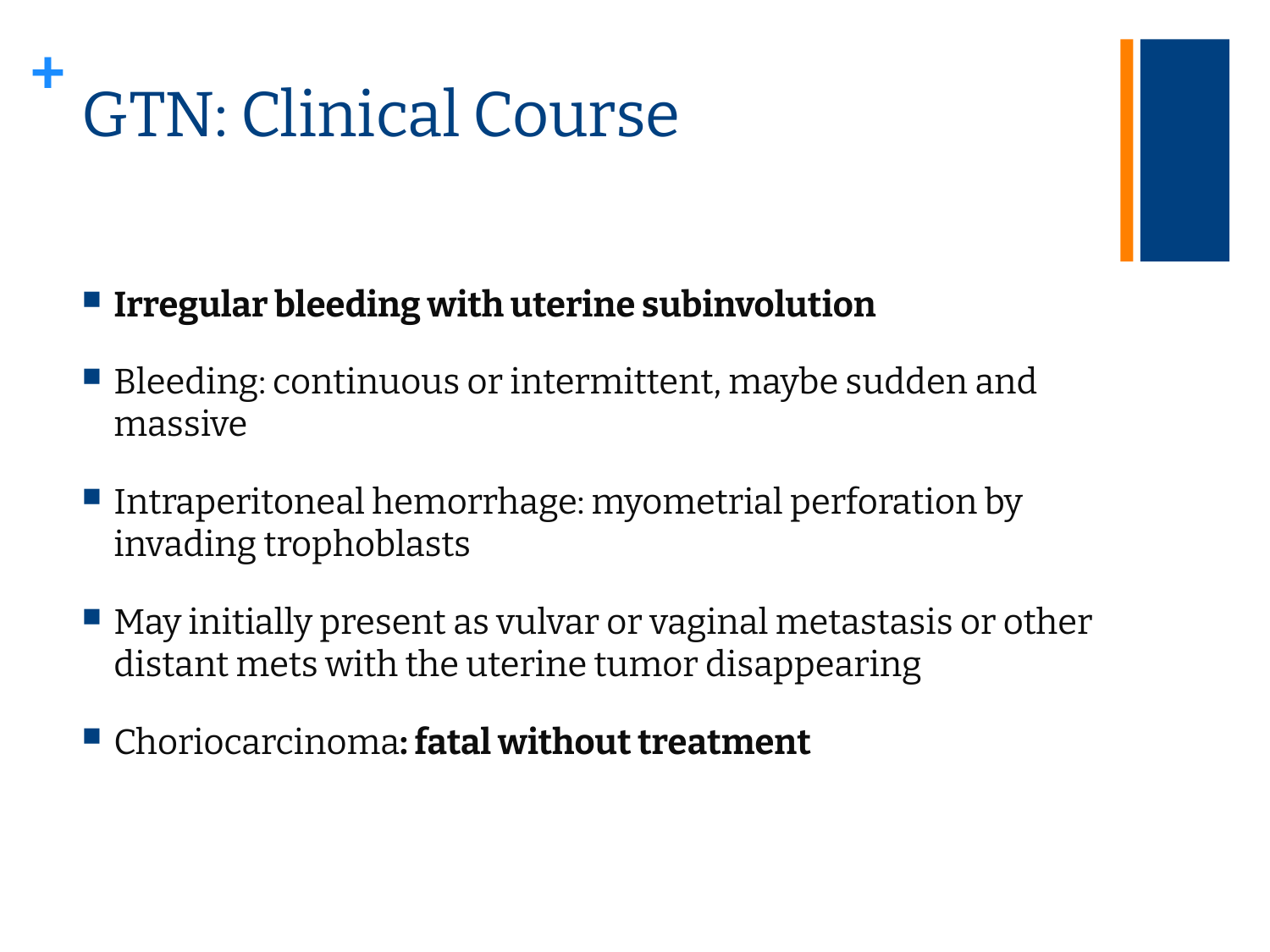

# GTN: Clinical Course
Irregular bleeding with uterine subinvolution
Bleeding: continuous or intermittent, maybe sudden and massive
Intraperitoneal hemorrhage: myometrial perforation by invading trophoblasts
May initially present as vulvar or vaginal metastasis or other distant mets with the uterine tumor disappearing
Choriocarcinoma: fatal without treatment